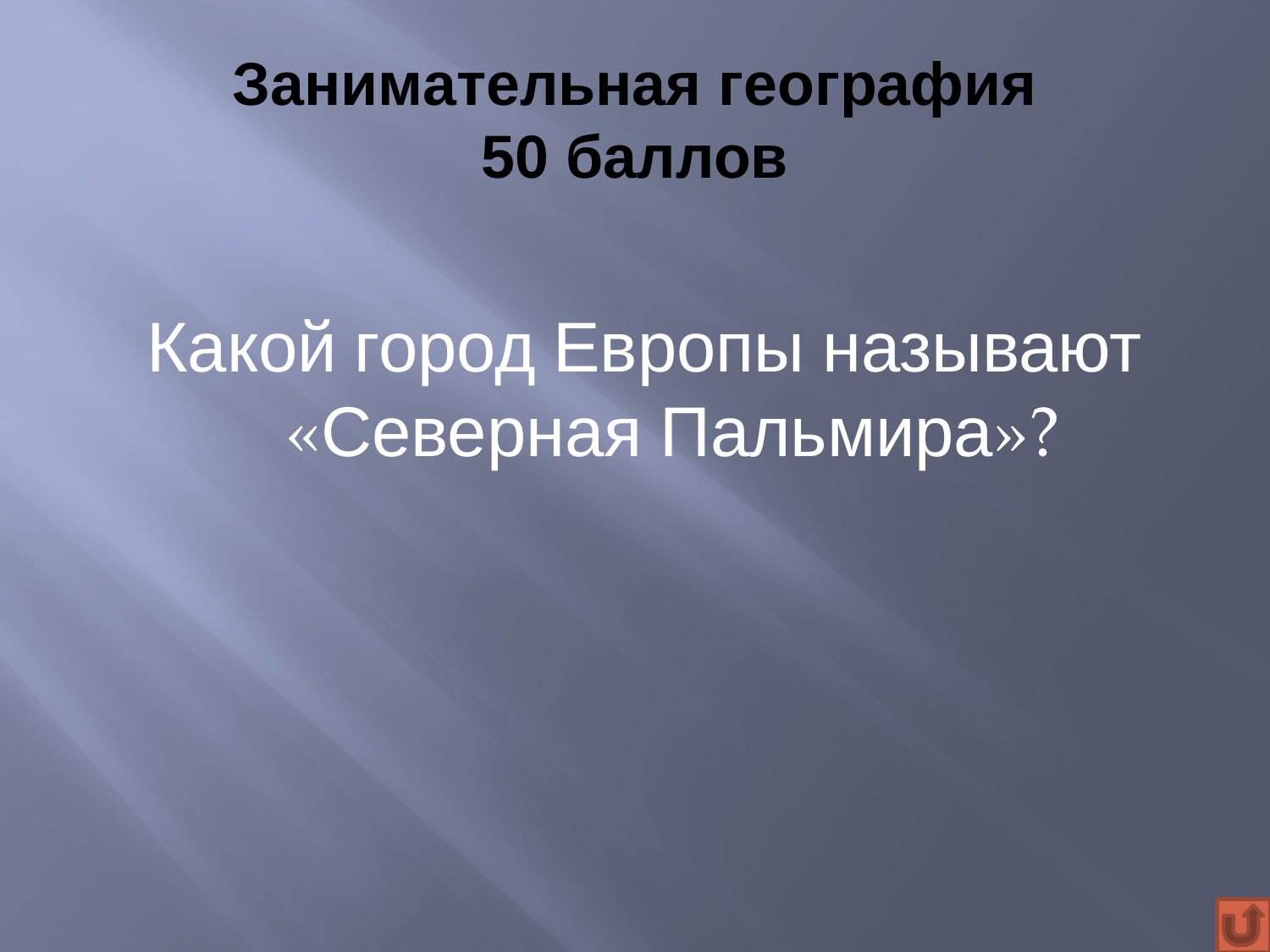

# Занимательная география 50 баллов

Какой город Европы называют «Северная Пальмира»?